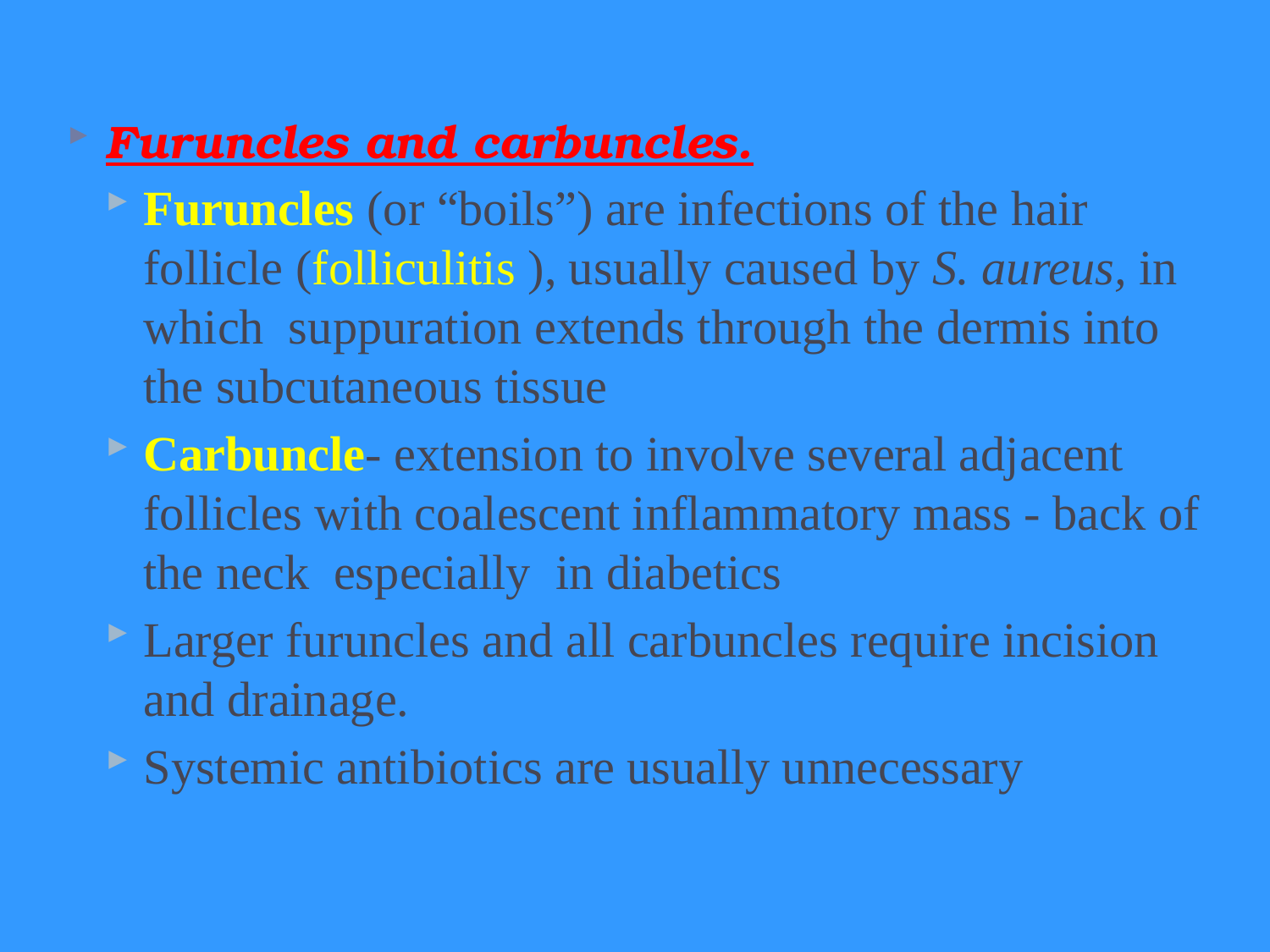

Furuncles and carbuncles.
Furuncles (or “boils”) are infections of the hair follicle (folliculitis ), usually caused by S. aureus, in which  suppuration extends through the dermis into the subcutaneous tissue
Carbuncle- extension to involve several adjacent follicles with coalescent inflammatory mass - back of the neck  especially  in diabetics
Larger furuncles and all carbuncles require incision and drainage.
Systemic antibiotics are usually unnecessary

8